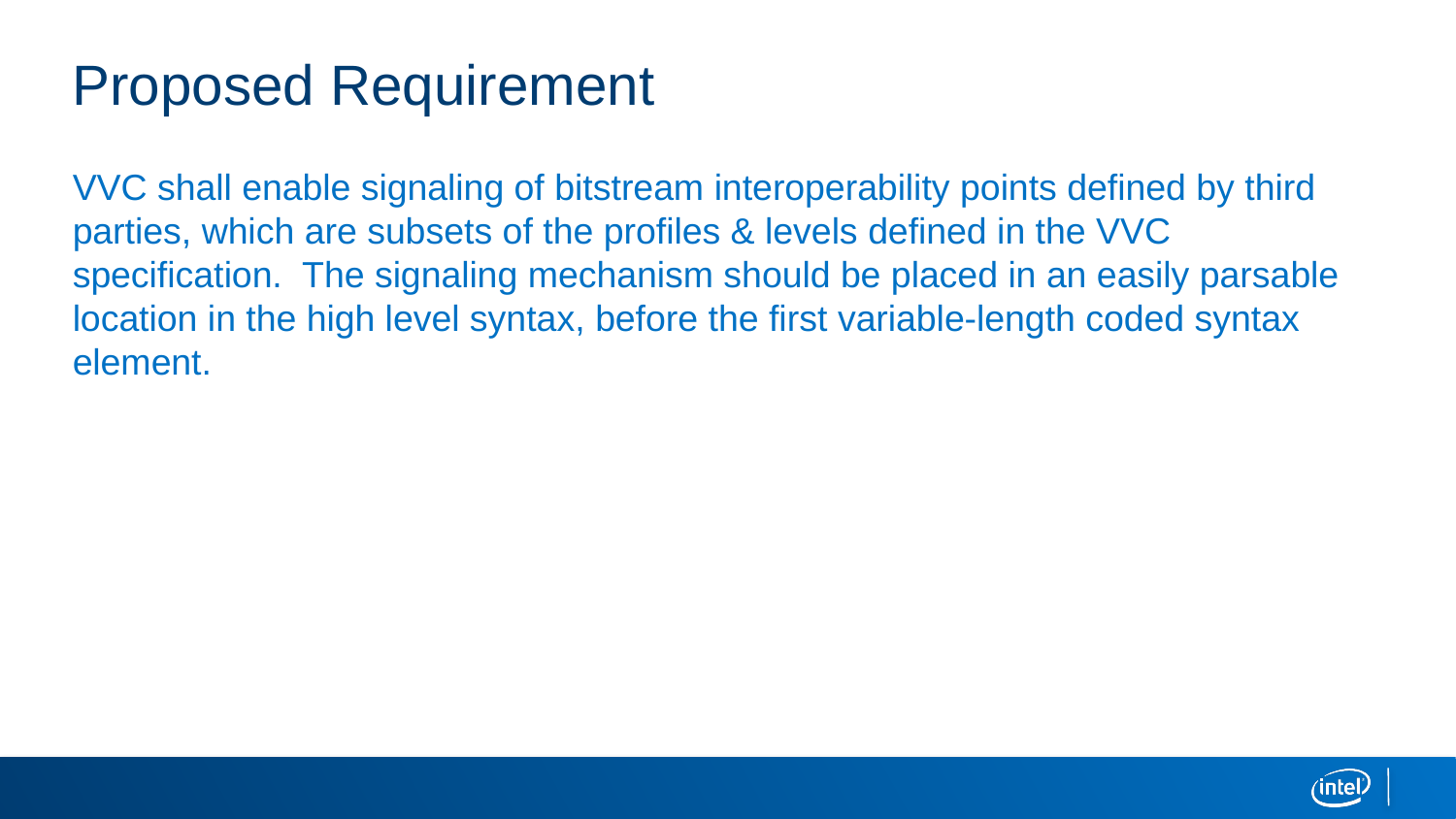

# Proposed Requirement
VVC shall enable signaling of bitstream interoperability points defined by third parties, which are subsets of the profiles & levels defined in the VVC specification.  The signaling mechanism should be placed in an easily parsable location in the high level syntax, before the first variable-length coded syntax element.